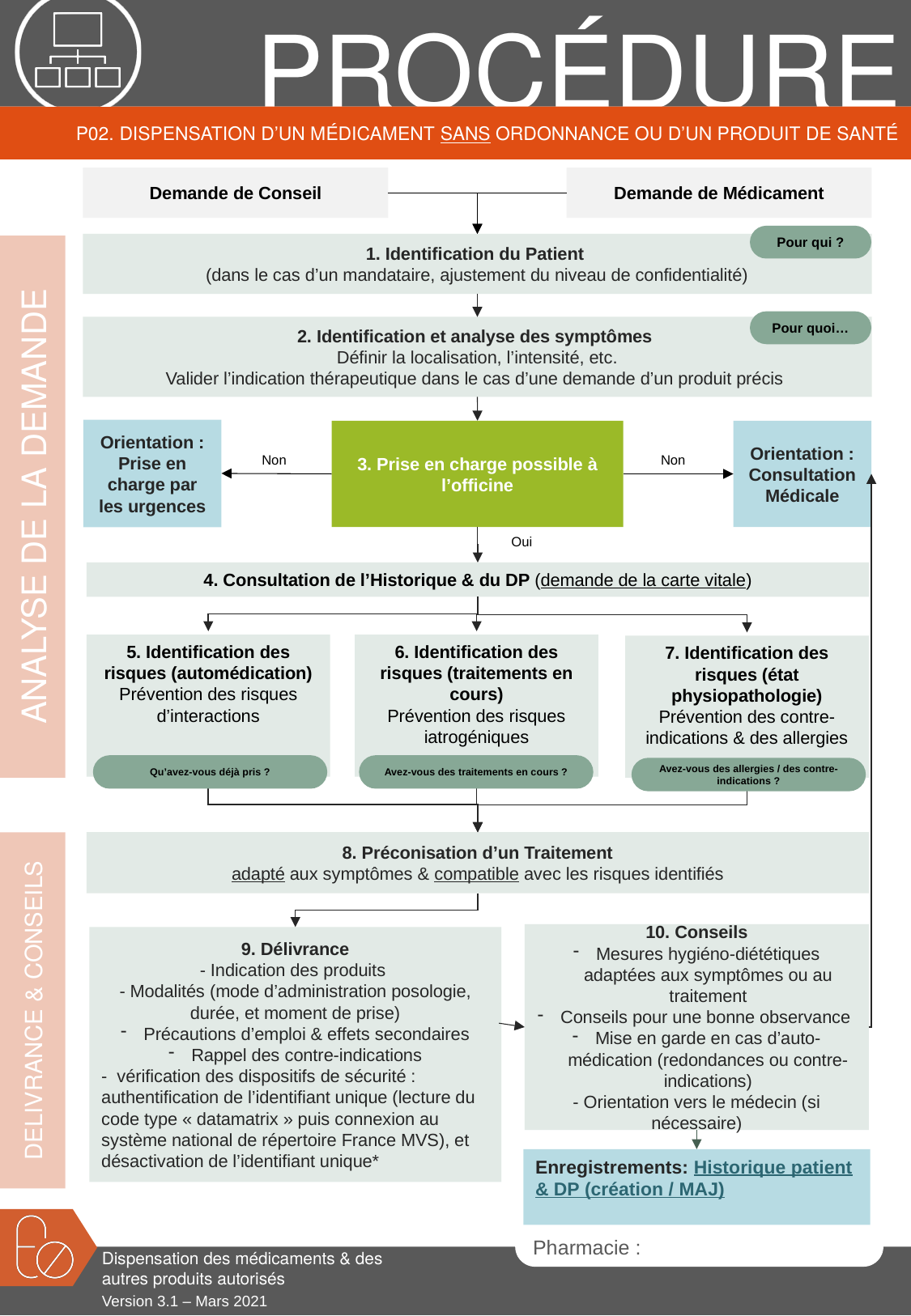

# P02. Dispensation d’un Médicament Sans Ordonnance ou d’un produit de santé
Demande de Conseil
Demande de Médicament
Pour qui ?
1. Identification du Patient
(dans le cas d’un mandataire, ajustement du niveau de confidentialité)
Pour quoi…
2. Identification et analyse des symptômes
Définir la localisation, l’intensité, etc.
Valider l’indication thérapeutique dans le cas d’une demande d’un produit précis
Orientation : Prise en charge par les urgences
3. Prise en charge possible à l’officine
Orientation : Consultation Médicale
Non
Non
ANALYSE DE LA DEMANDE
Oui
4. Consultation de l’Historique & du DP (demande de la carte vitale)
5. Identification des risques (automédication)
Prévention des risques d’interactions
6. Identification des risques (traitements en cours)
Prévention des risques iatrogéniques
7. Identification des risques (état physiopathologie)
Prévention des contre-indications & des allergies
Qu’avez-vous déjà pris ?
Avez-vous des traitements en cours ?
Avez-vous des allergies / des contre-indications ?
8. Préconisation d’un Traitement
adapté aux symptômes & compatible avec les risques identifiés
10. Conseils
Mesures hygiéno-diététiques adaptées aux symptômes ou au traitement
Conseils pour une bonne observance
Mise en garde en cas d’auto-médication (redondances ou contre-indications)
- Orientation vers le médecin (si nécessaire)
9. Délivrance
- Indication des produits
- Modalités (mode d’administration posologie, durée, et moment de prise)
Précautions d’emploi & effets secondaires
Rappel des contre-indications
-  vérification des dispositifs de sécurité : authentification de l’identifiant unique (lecture du code type « datamatrix » puis connexion au système national de répertoire France MVS), et désactivation de l’identifiant unique*
DELIVRANCE & CONSEILS
Enregistrements: Historique patient & DP (création / MAJ)